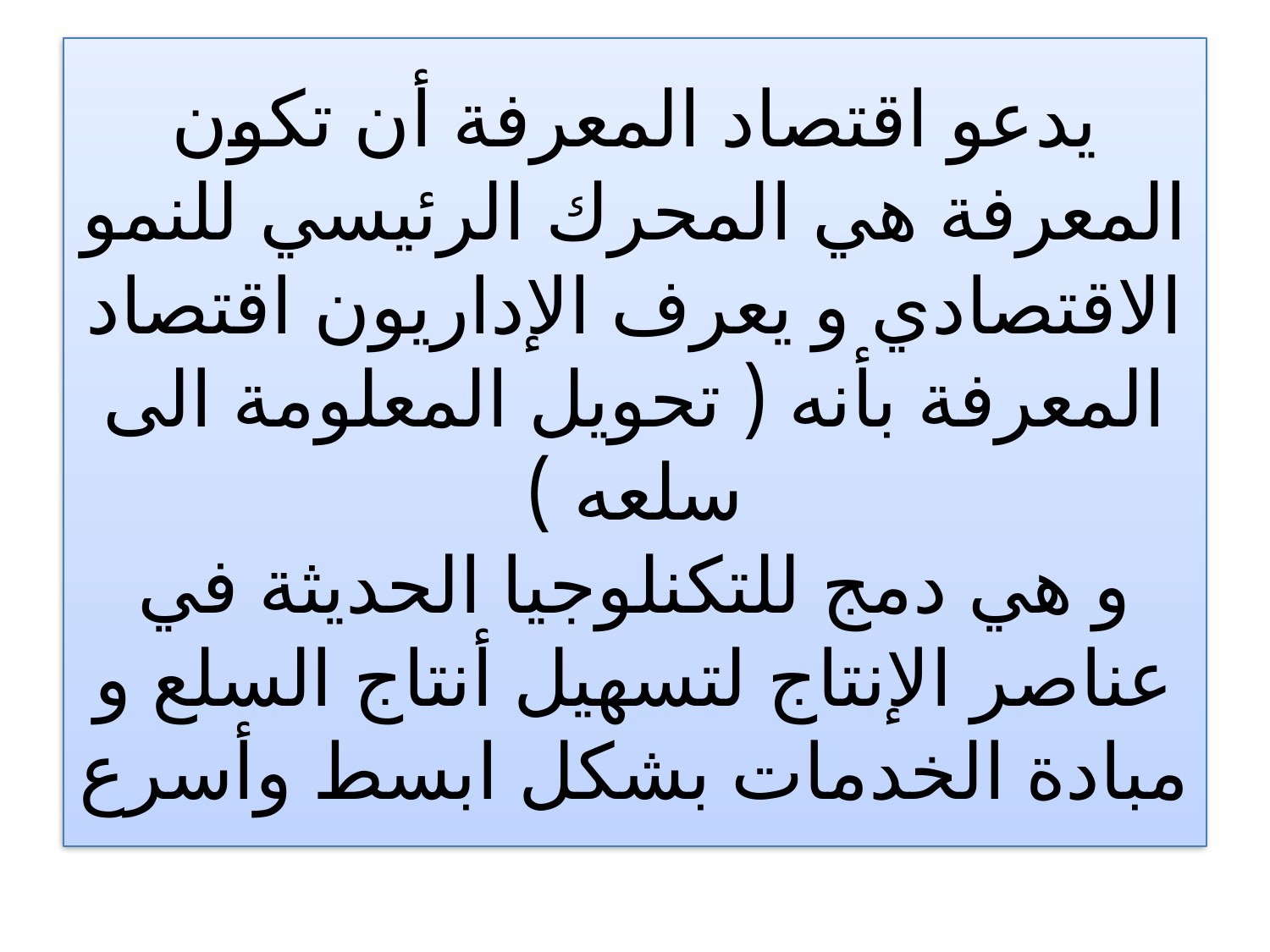

# يدعو اقتصاد المعرفة أن تكون المعرفة هي المحرك الرئيسي للنمو الاقتصادي و يعرف الإداريون اقتصاد المعرفة بأنه ( تحويل المعلومة الى سلعه ) و هي دمج للتكنلوجيا الحديثة في عناصر الإنتاج لتسهيل أنتاج السلع و مبادة الخدمات بشكل ابسط وأسرع